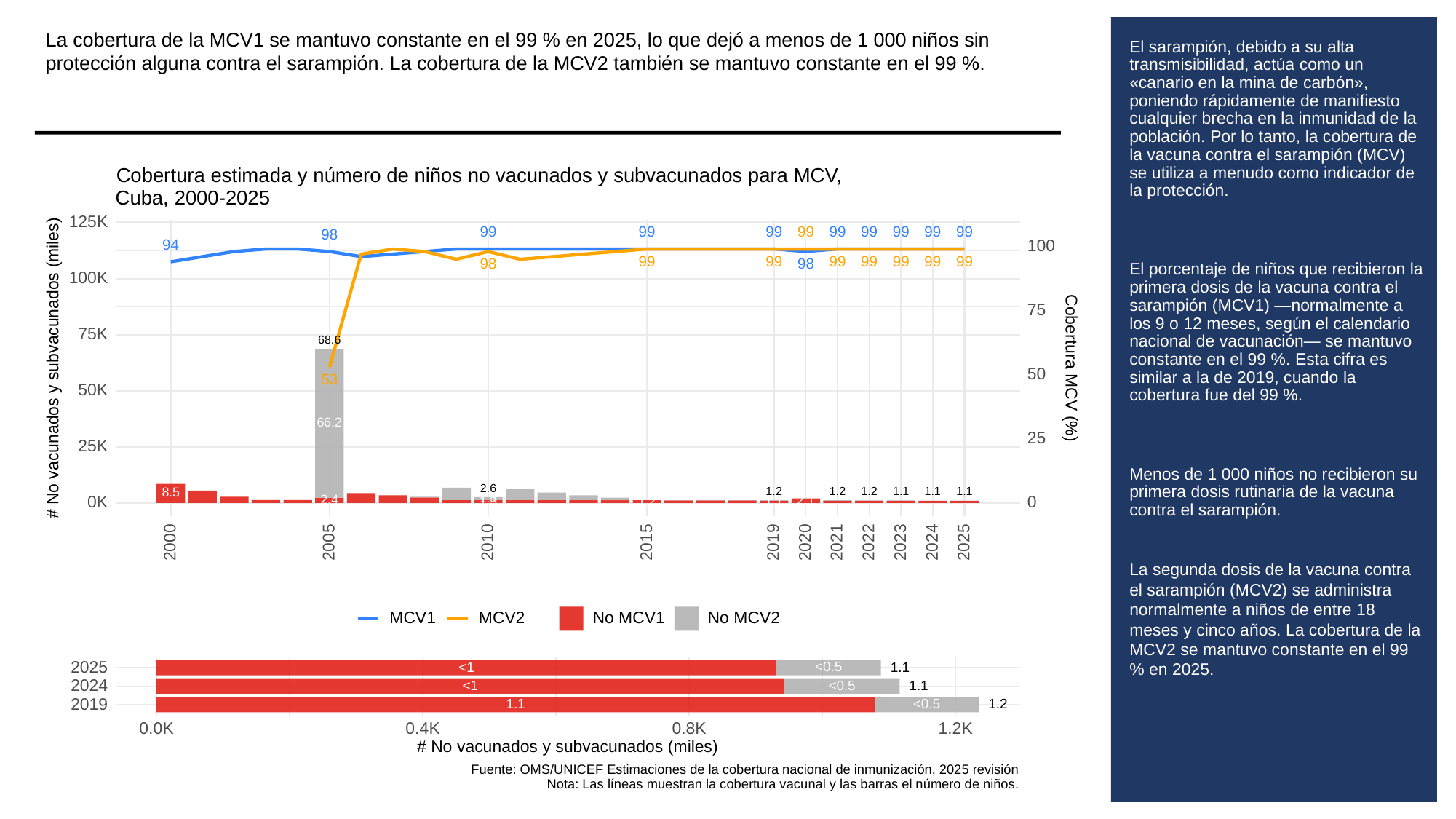

La cobertura de la MCV1 se mantuvo constante en el 99 % en 2025, lo que dejó a menos de 1 000 niños sin protección alguna contra el sarampión. La cobertura de la MCV2 también se mantuvo constante en el 99 %.
# El sarampión, debido a su alta transmisibilidad, actúa como un «canario en la mina de carbón», poniendo rápidamente de manifiesto cualquier brecha en la inmunidad de la población. Por lo tanto, la cobertura de la vacuna contra el sarampión (MCV) se utiliza a menudo como indicador de la protección.

El porcentaje de niños que recibieron la primera dosis de la vacuna contra el sarampión (MCV1) —normalmente a los 9 o 12 meses, según el calendario nacional de vacunación— se mantuvo constante en el 99 %. Esta cifra es similar a la de 2019, cuando la cobertura fue del 99 %.

Menos de 1 000 niños no recibieron su primera dosis rutinaria de la vacuna contra el sarampión.

La segunda dosis de la vacuna contra el sarampión (MCV2) se administra normalmente a niños de entre 18 meses y cinco años. La cobertura de la MCV2 se mantuvo constante en el 99 % en 2025.

Cobertura estimada y número de niños no vacunados y subvacunados para MCV,
Cuba, 2000-2025
125K

99
99
99
99
99
99
99
99
99
98
94
100

99
99
99
99
99
99
99
98
98
100K

75

75K

68.6

# No vacunados y subvacunados (miles)
Cobertura MCV (%)

50
53
50K

66.2

25
25K

2.6
1.2
1.2

1.2
1.1
1.1
1.1
8.5

1.3

2.4
2.1
1.3

0K
0
1.2
1.1

2023
2000
2005
2010
2015
2019
2020
2021
2022
2024
2025

MCV1
MCV2
No MCV1
No MCV2

2025
<0.5
<1
1.1

2024
<0.5
<1
1.1

2019
<0.5
1.1
1.2

0.0K
0.4K
0.8K
1.2K
# No vacunados y subvacunados (miles)
Fuente: OMS/UNICEF Estimaciones de la cobertura nacional de inmunización, 2025 revisión
Nota: Las líneas muestran la cobertura vacunal y las barras el número de niños.